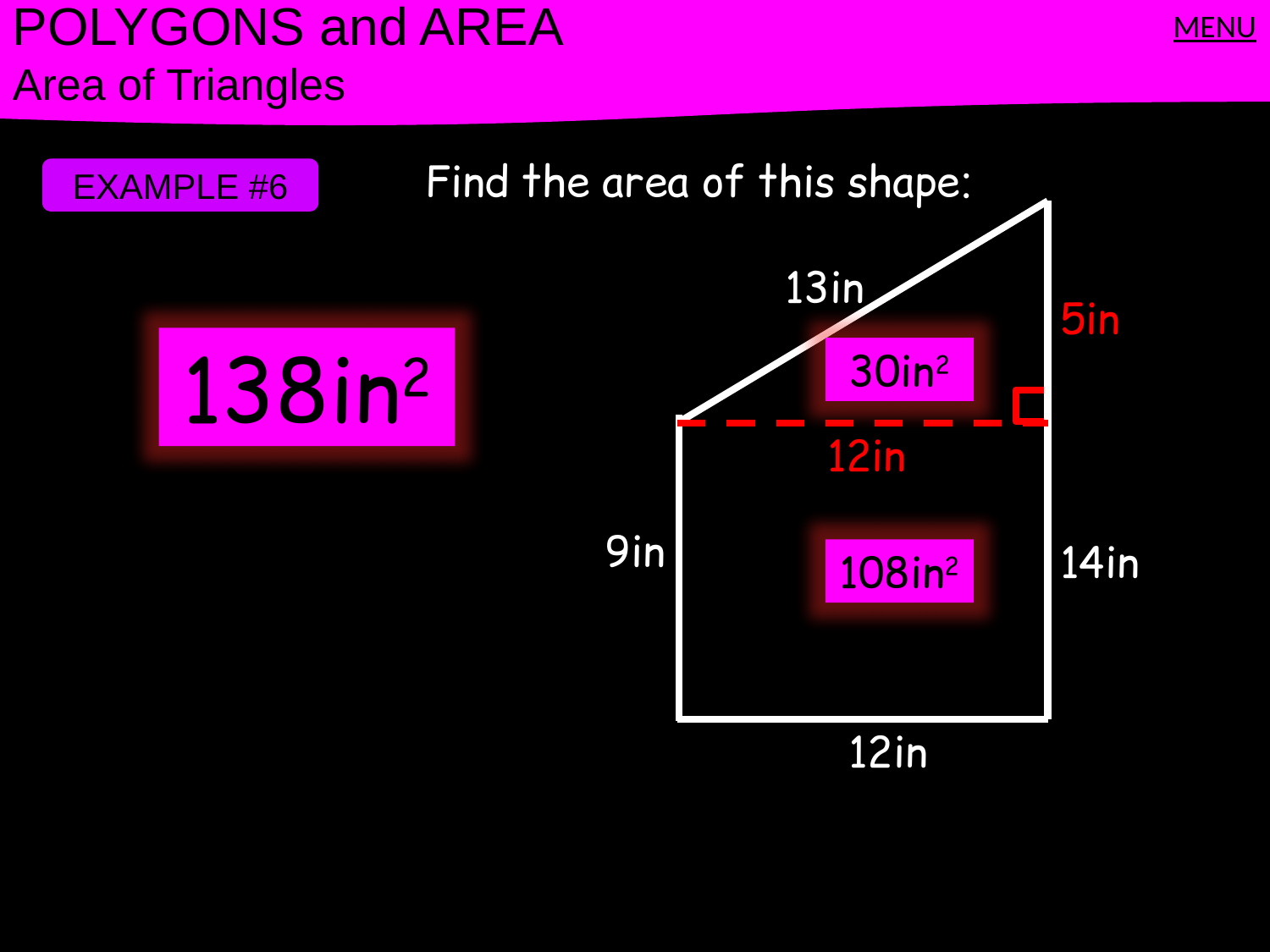

POLYGONS and AREA
Area of Triangles
MENU
Find the area of this shape:
EXAMPLE #6
13in
5in
138in2
30in2

12in
9in
14in
108in2
12in